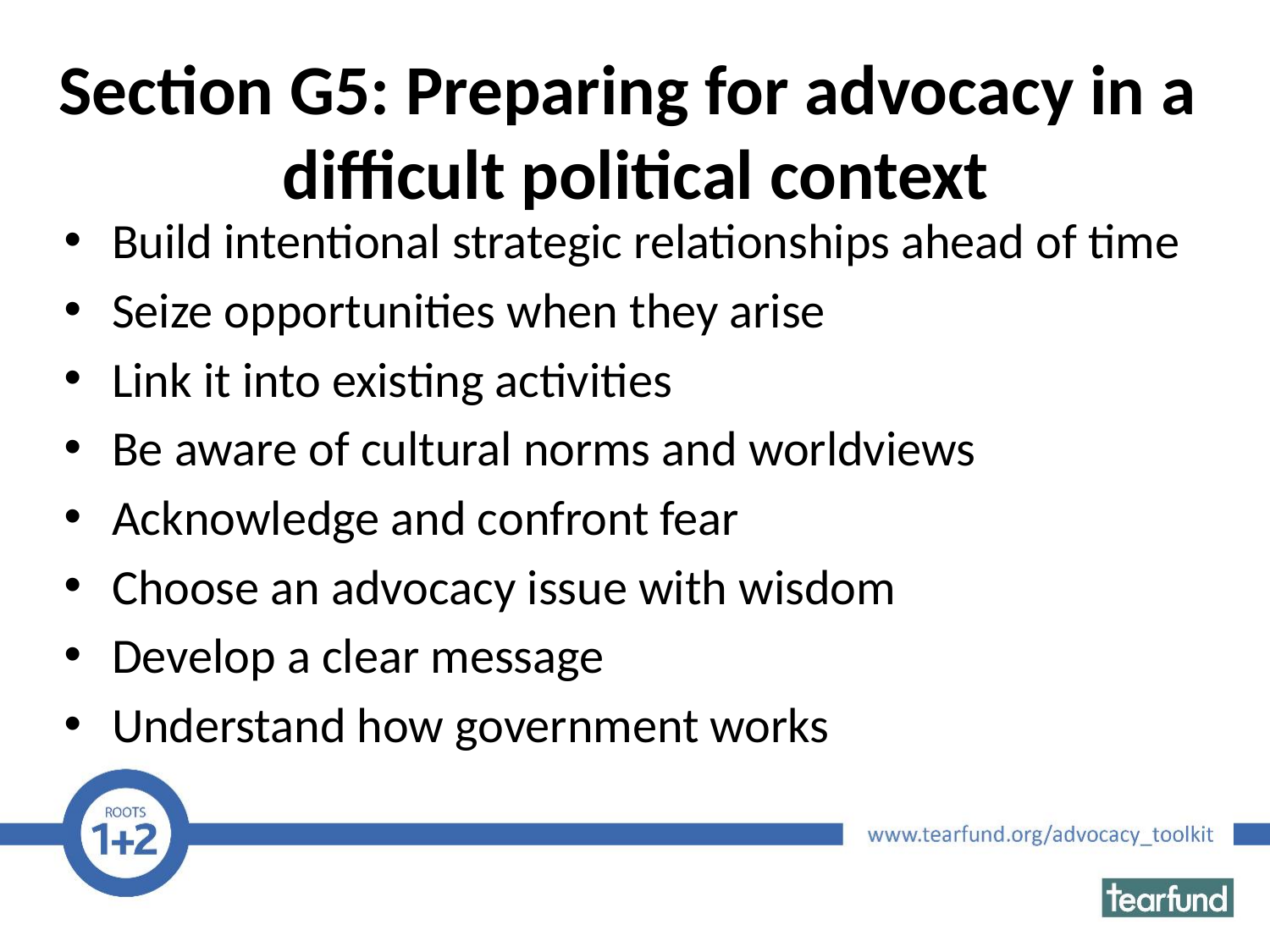

# Section G5: Preparing for advocacy in a difficult political context
Build intentional strategic relationships ahead of time
Seize opportunities when they arise
Link it into existing activities
Be aware of cultural norms and worldviews
Acknowledge and confront fear
Choose an advocacy issue with wisdom
Develop a clear message
Understand how government works